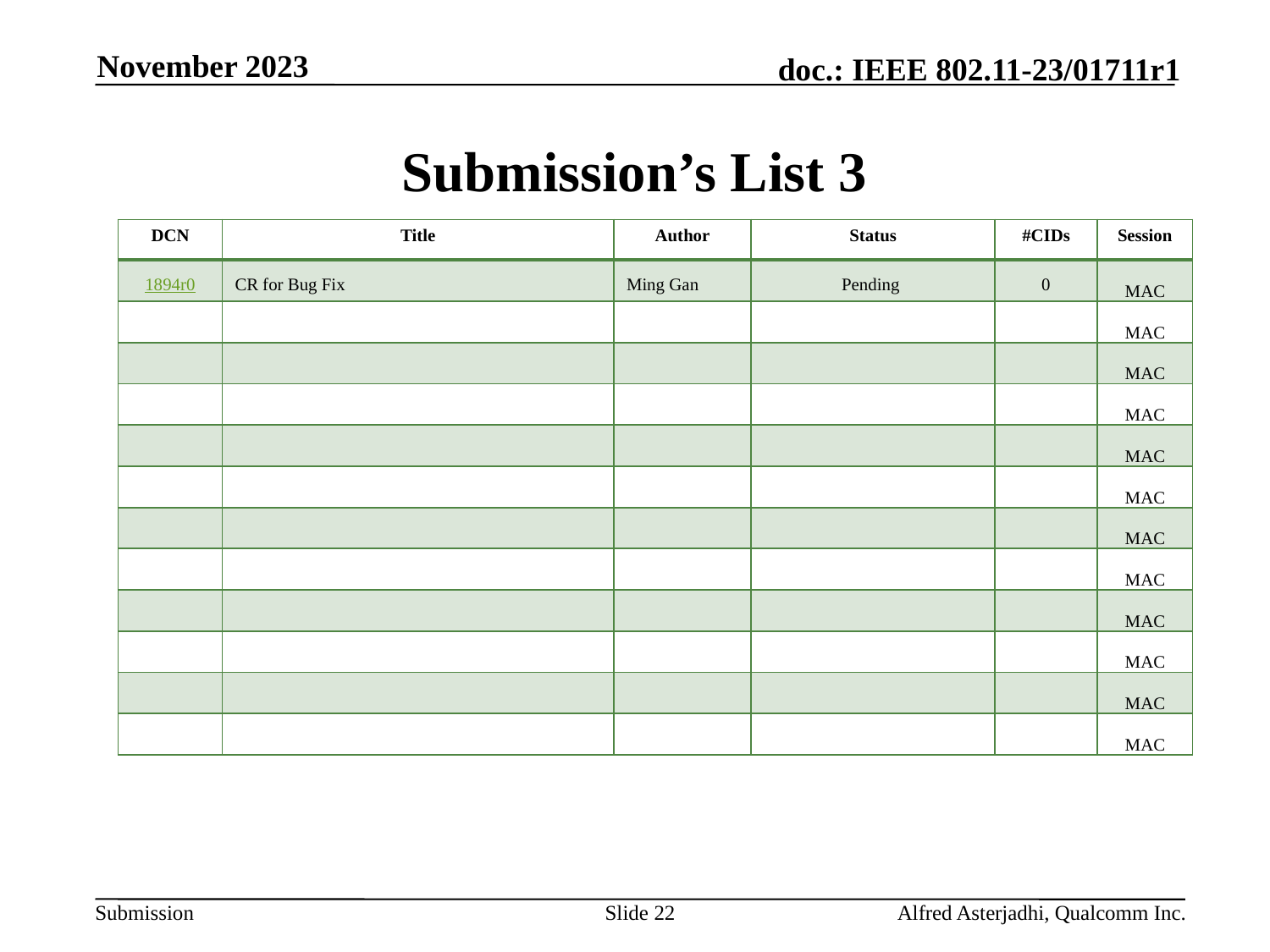

November 2023
# Submission’s List 3
| DCN | Title | Author | Status | #CIDs | Session |
| --- | --- | --- | --- | --- | --- |
| 1894r0 | CR for Bug Fix | Ming Gan | Pending | 0 | MAC |
|  |  |  |  |  | MAC |
|  |  |  |  |  | MAC |
|  |  |  |  |  | MAC |
|  |  |  |  |  | MAC |
|  |  |  |  |  | MAC |
|  |  |  |  |  | MAC |
|  |  |  |  |  | MAC |
|  |  |  |  |  | MAC |
|  |  |  |  |  | MAC |
|  |  |  |  |  | MAC |
|  |  |  |  |  | MAC |
Slide 22
Alfred Asterjadhi, Qualcomm Inc.